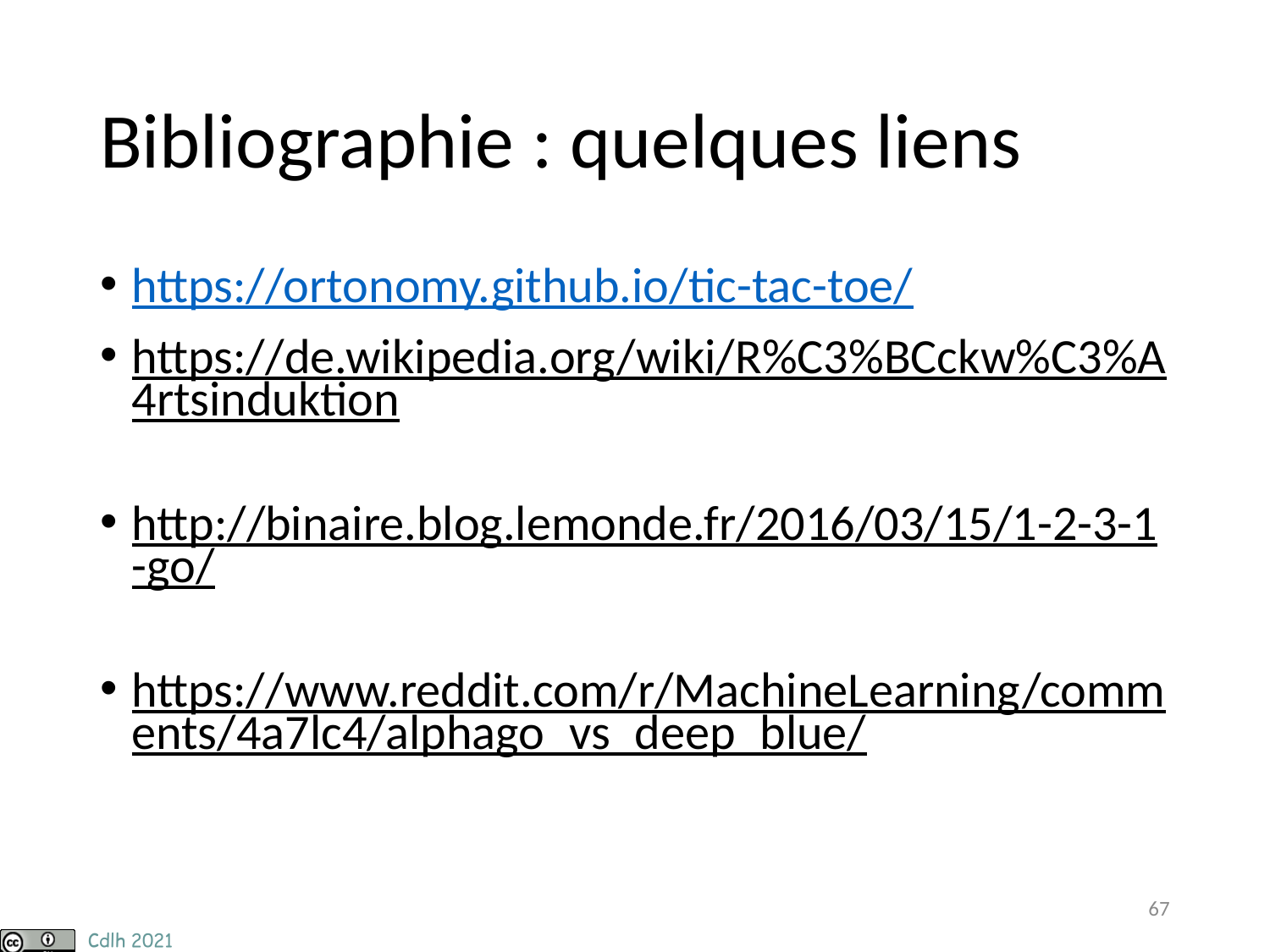

# Bibliographie : quelques liens
https://ortonomy.github.io/tic-tac-toe/
https://de.wikipedia.org/wiki/R%C3%BCckw%C3%A4rtsinduktion
http://binaire.blog.lemonde.fr/2016/03/15/1-2-3-1-go/
https://www.reddit.com/r/MachineLearning/comments/4a7lc4/alphago_vs_deep_blue/

67